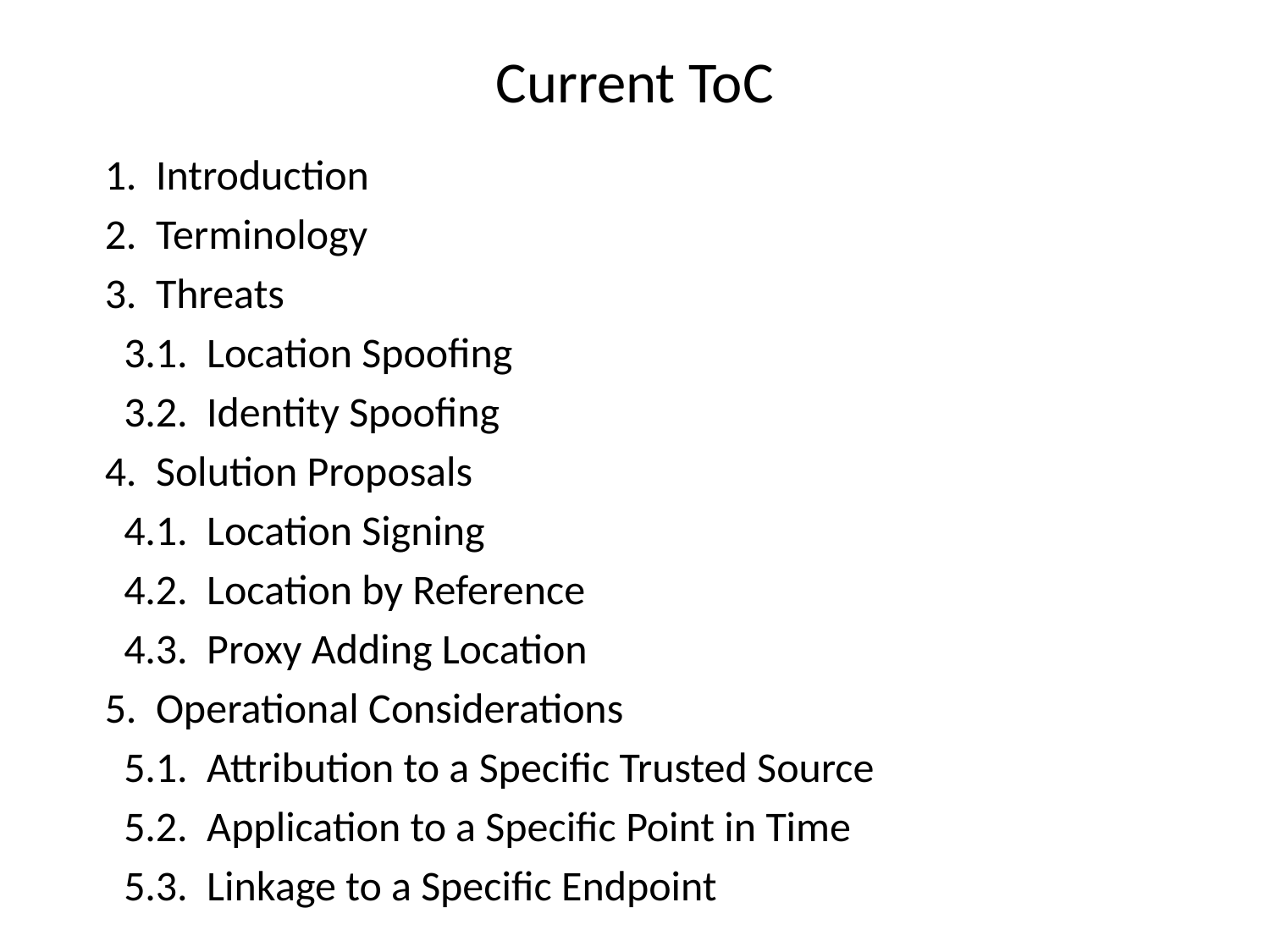

# Current ToC
   1.  Introduction
   2.  Terminology
   3.  Threats
     3.1.  Location Spoofing
     3.2.  Identity Spoofing
   4.  Solution Proposals
     4.1.  Location Signing
     4.2.  Location by Reference
     4.3.  Proxy Adding Location
   5.  Operational Considerations
     5.1.  Attribution to a Specific Trusted Source
     5.2.  Application to a Specific Point in Time
     5.3.  Linkage to a Specific Endpoint